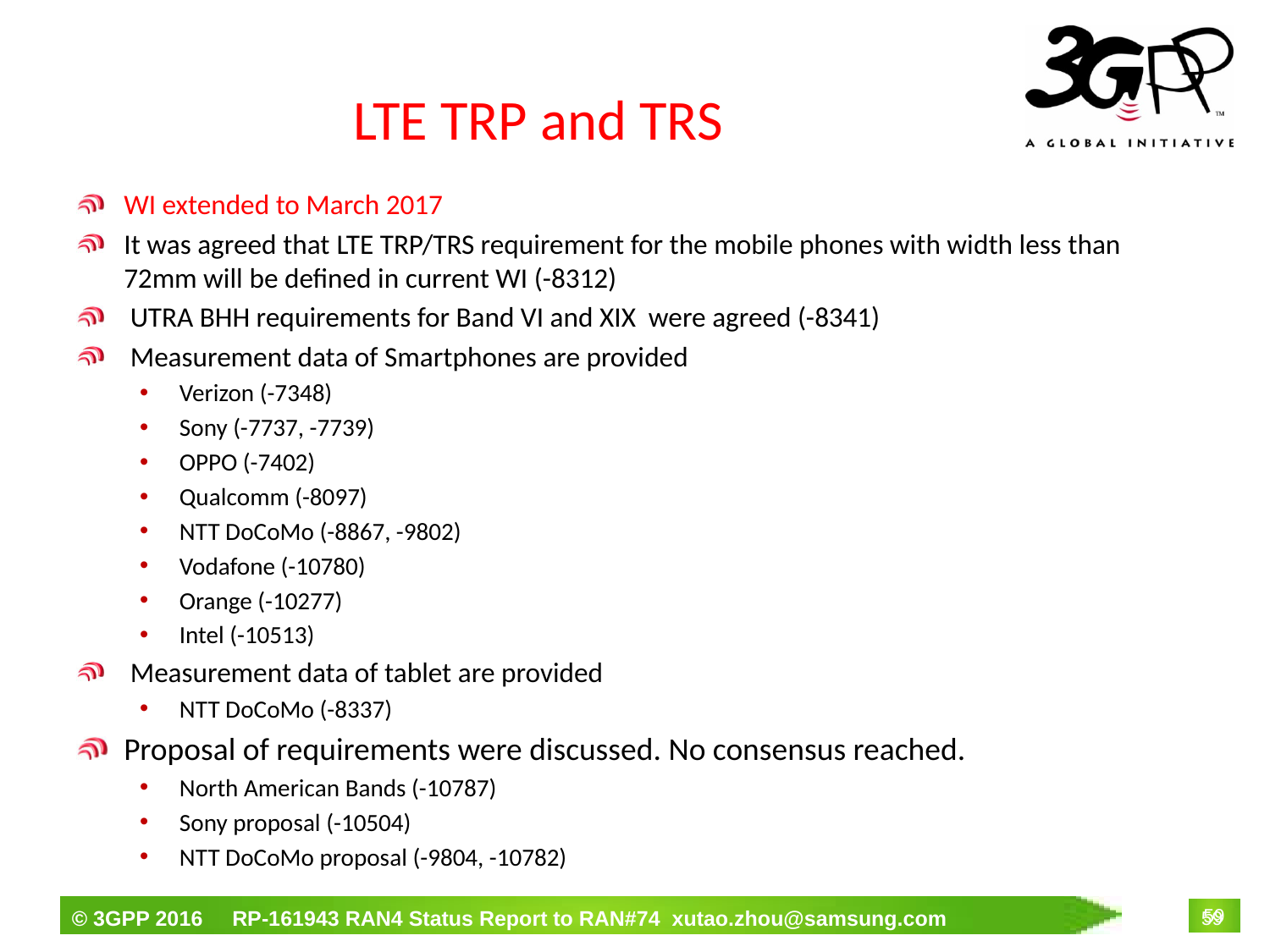

# LTE TRP and TRS
WI extended to March 2017
It was agreed that LTE TRP/TRS requirement for the mobile phones with width less than 72mm will be defined in current WI (-8312)
 UTRA BHH requirements for Band VI and XIX  were agreed (-8341)
 Measurement data of Smartphones are provided
Verizon (-7348)
Sony (-7737, -7739)
OPPO (-7402)
Qualcomm (-8097)
NTT DoCoMo (-8867, -9802)
Vodafone (-10780)
Orange (-10277)
Intel (-10513)
 Measurement data of tablet are provided
NTT DoCoMo (-8337)
Proposal of requirements were discussed. No consensus reached.
North American Bands (-10787)
Sony proposal (-10504)
NTT DoCoMo proposal (-9804, -10782)

59